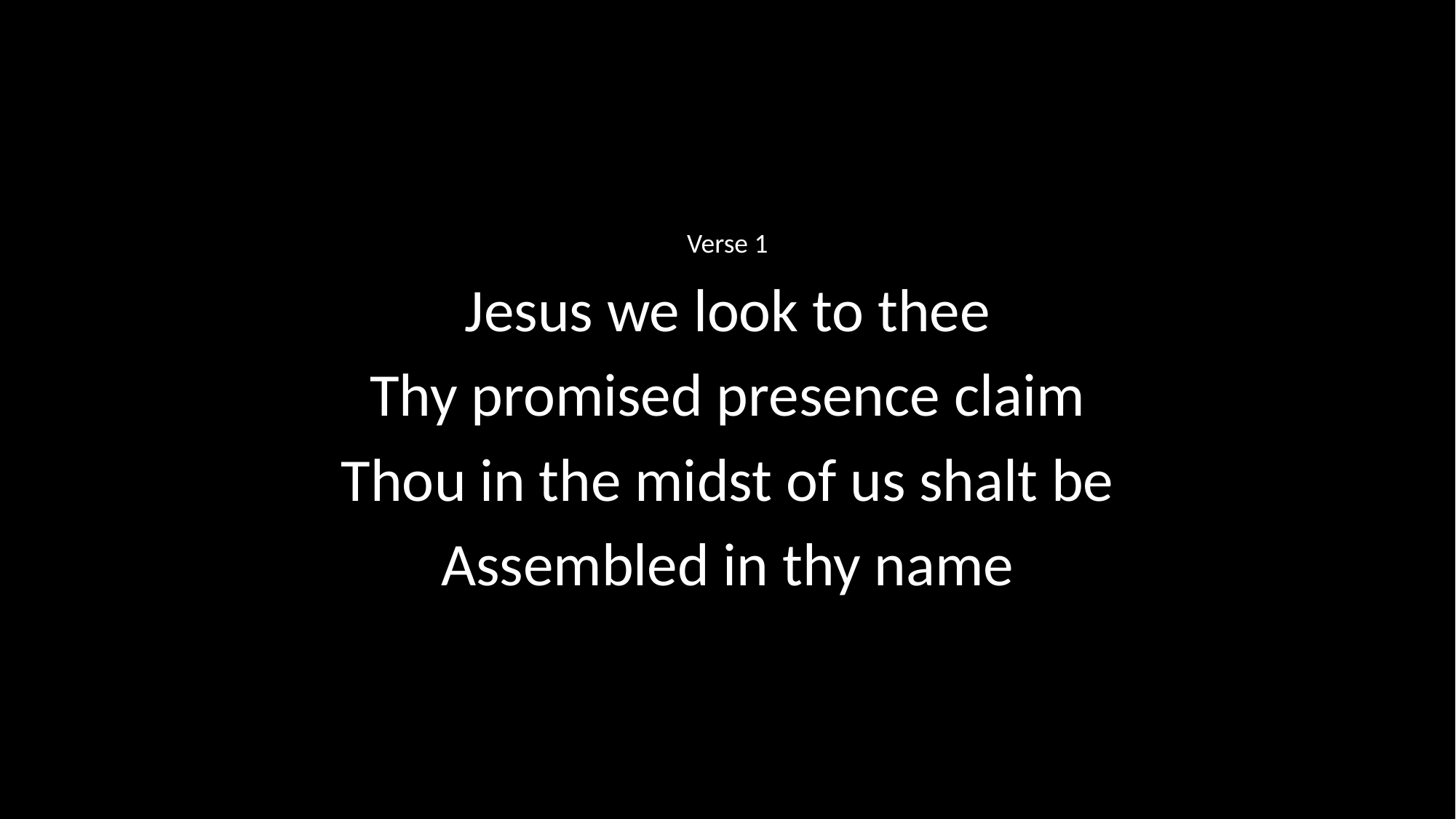

Verse 1
Jesus we look to thee
Thy promised presence claim
Thou in the midst of us shalt be
Assembled in thy name